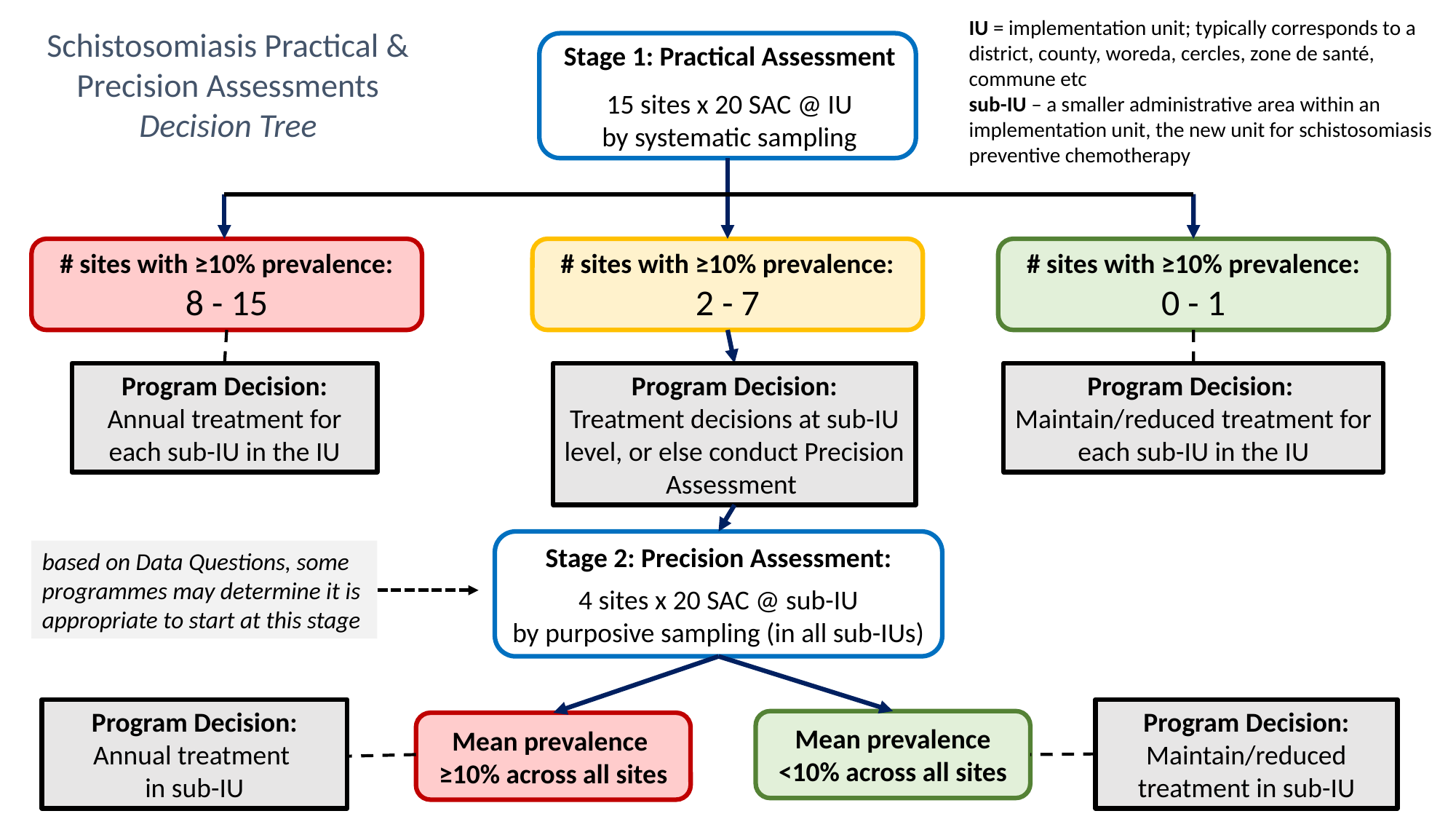

IU = implementation unit; typically corresponds to a district, county, woreda, cercles, zone de santé, commune etc
sub-IU – a smaller administrative area within an implementation unit, the new unit for schistosomiasis preventive chemotherapy
Schistosomiasis Practical & Precision Assessments Decision Tree

Stage 1: Practical Assessment
15 sites x 20 SAC @ IU
by systematic sampling
# sites with ≥10% prevalence:
8 - 15
# sites with ≥10% prevalence:
2 - 7
# sites with ≥10% prevalence:
0 - 1
Program Decision:
Annual treatment for each sub-IU in the IU
Program Decision:
Maintain/reduced treatment for each sub-IU in the IU
Program Decision:
Treatment decisions at sub-IU level, or else conduct Precision Assessment
Stage 2: Precision Assessment:

4 sites x 20 SAC @ sub-IU
by purposive sampling (in all sub-IUs)
based on Data Questions, some programmes may determine it is appropriate to start at this stage
Program Decision:
Annual treatment
in sub-IU
Program Decision:
Maintain/reduced treatment in sub-IU
Mean prevalence <10% across all sites
Mean prevalence
≥10% across all sites